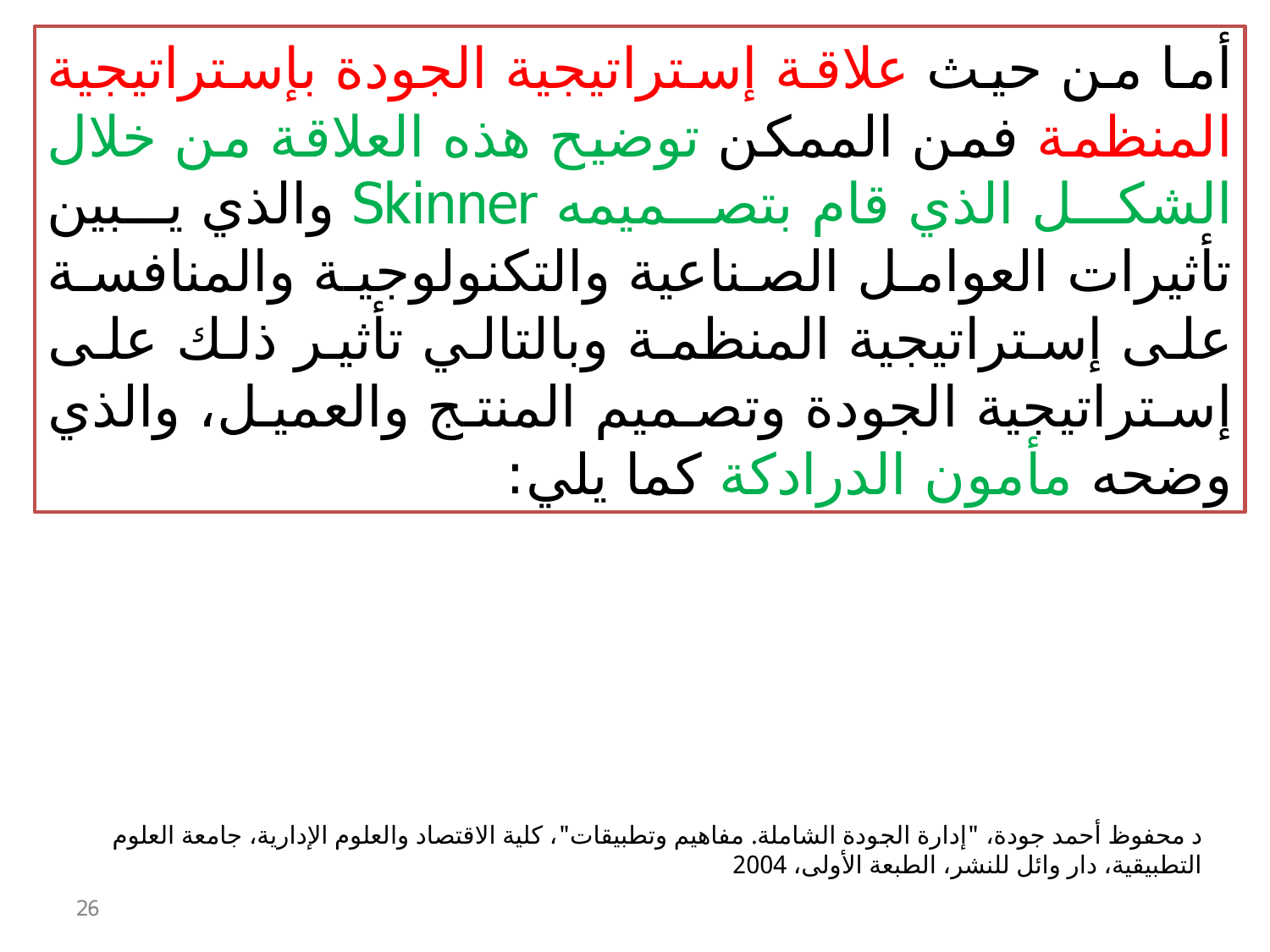

أما من حيث علاقة إستراتيجية الجودة بإستراتيجية المنظمة فمن الممكن توضيح هذه العلاقة من خلال الشكل الذي قام بتصميمه Skinner والذي يبين تأثيرات العوامل الصناعية والتكنولوجية والمنافسة على إستراتيجية المنظمة وبالتالي تأثير ذلك على إستراتيجية الجودة وتصميم المنتج والعميل، والذي وضحه مأمون الدرادكة كما يلي:
د محفوظ أحمد جودة، "إدارة الجودة الشاملة. مفاهيم وتطبيقات"، كلية الاقتصاد والعلوم الإدارية، جامعة العلوم التطبيقية، دار وائل للنشر، الطبعة الأولى، 2004
26